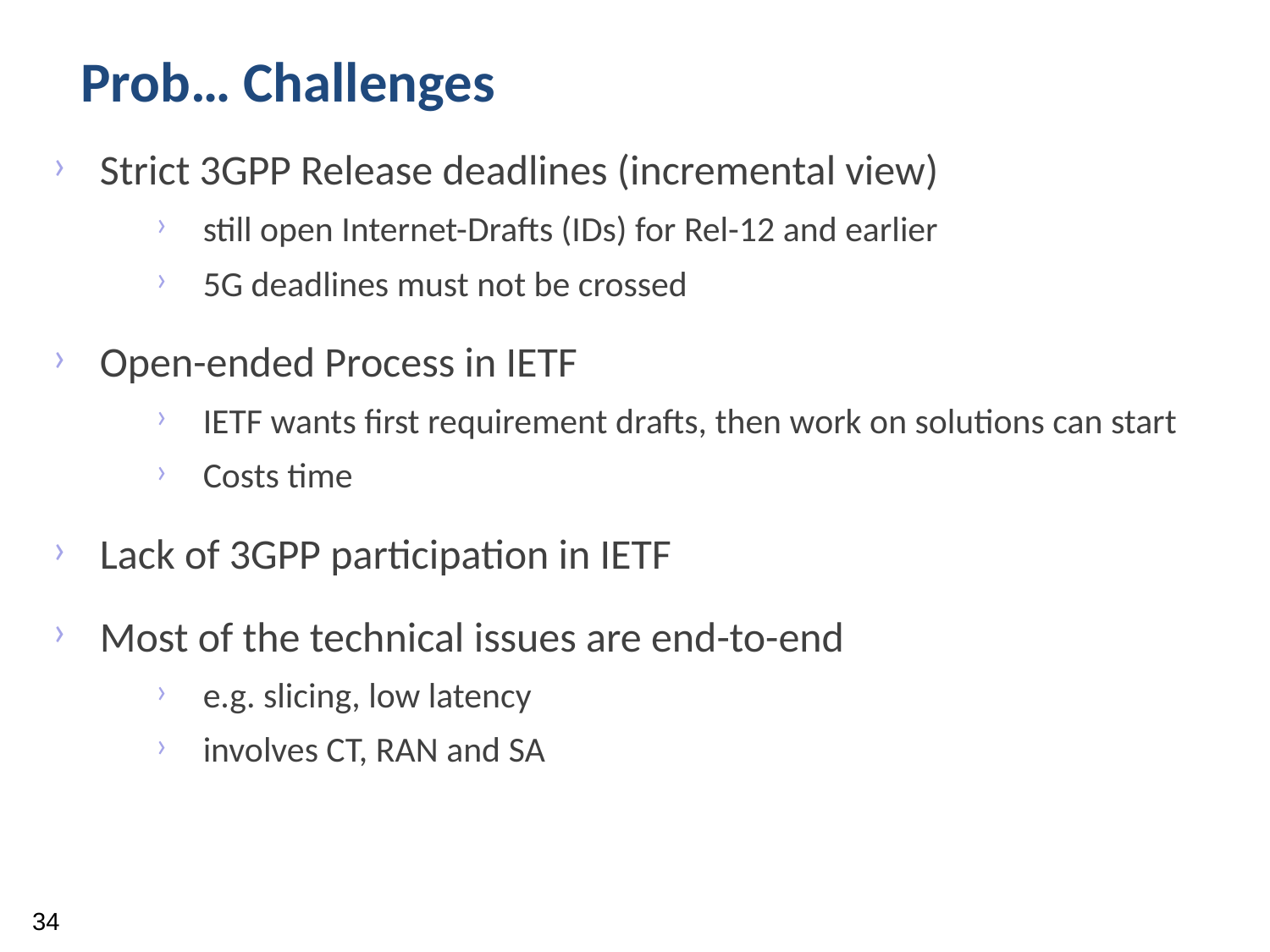

Prob… Challenges
Strict 3GPP Release deadlines (incremental view)
still open Internet-Drafts (IDs) for Rel-12 and earlier
5G deadlines must not be crossed
Open-ended Process in IETF
IETF wants first requirement drafts, then work on solutions can start
Costs time
Lack of 3GPP participation in IETF
Most of the technical issues are end-to-end
e.g. slicing, low latency
involves CT, RAN and SA